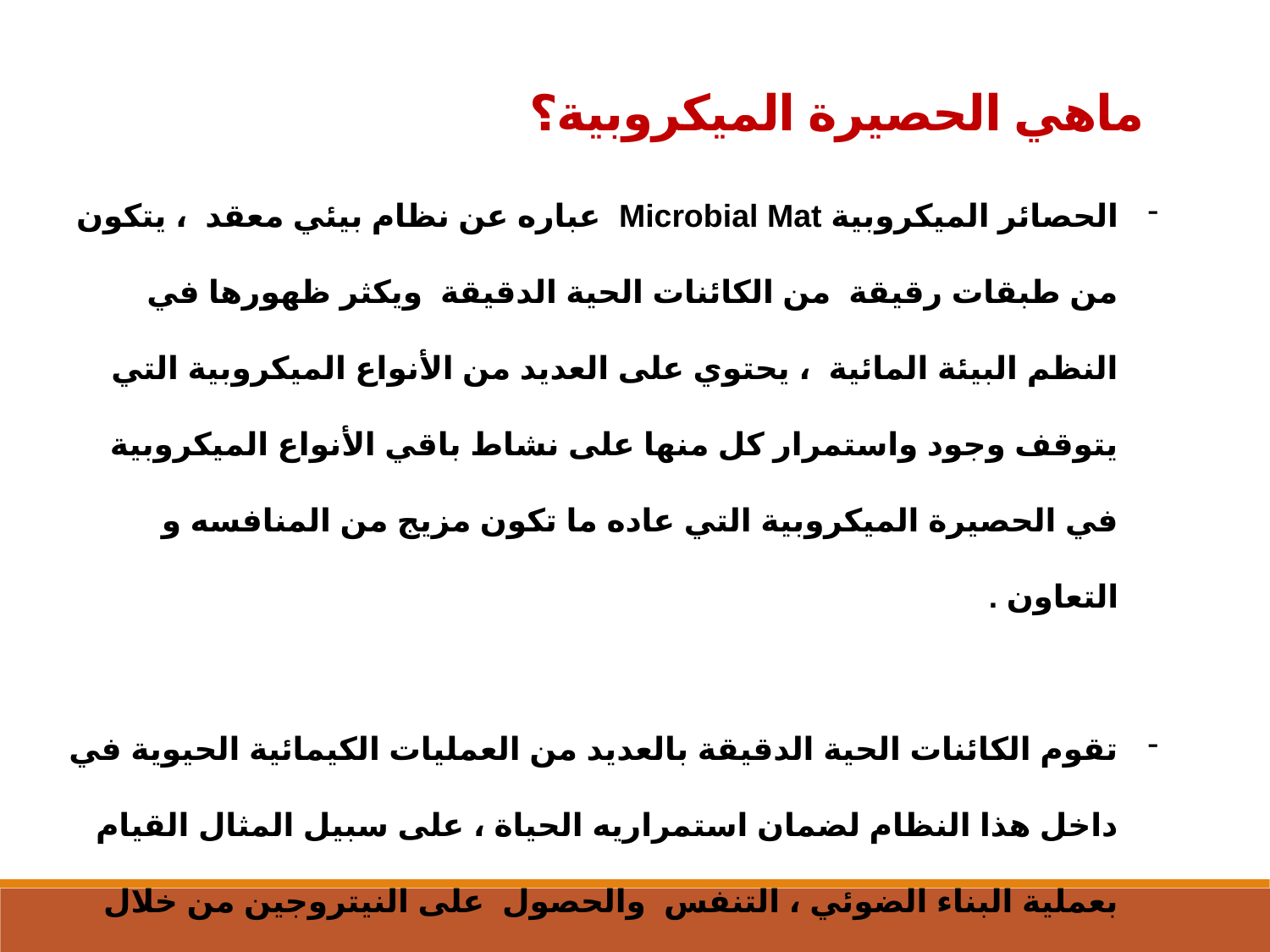

ماهي الحصيرة الميكروبية؟
الحصائر الميكروبية Microbial Mat  عباره عن نظام بيئي معقد  ، يتكون من طبقات رقيقة  من الكائنات الحية الدقيقة  ويكثر ظهورها في النظم البيئة المائية  ، يحتوي على العديد من الأنواع الميكروبية التي يتوقف وجود واستمرار كل منها على نشاط باقي الأنواع الميكروبية في الحصيرة الميكروبية التي عاده ما تكون مزيج من المنافسه و التعاون .

تقوم الكائنات الحية الدقيقة بالعديد من العمليات الكيمائية الحيوية في داخل هذا النظام لضمان استمراريه الحياة ، على سبيل المثال القيام بعملية البناء الضوئي ، التنفس  والحصول  على النيتروجين من خلال عملية تثبيت النيتروجين .